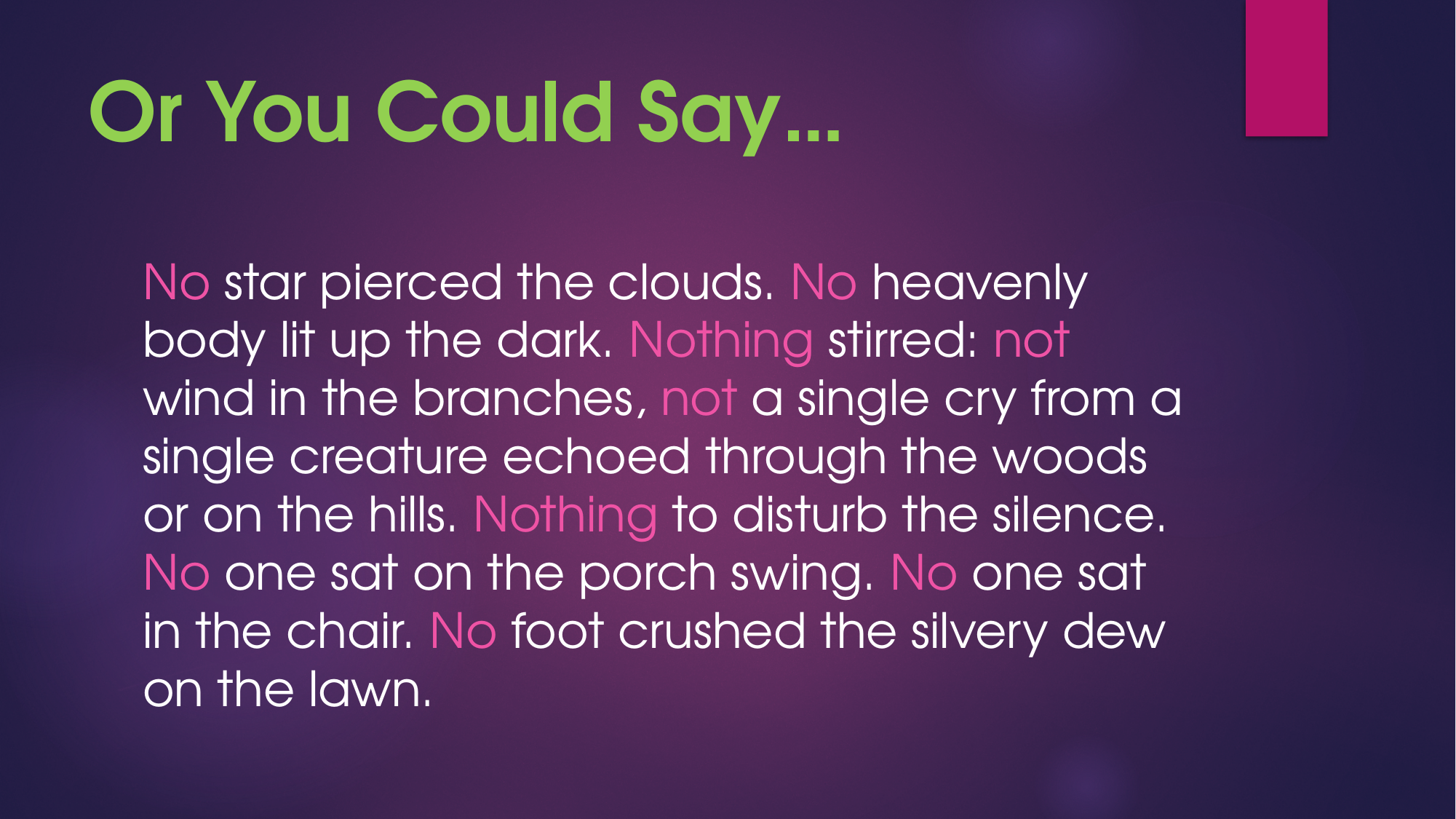

# Or You Could Say…
No star pierced the clouds. No heavenly body lit up the dark. Nothing stirred: not wind in the branches, not a single cry from a single creature echoed through the woods or on the hills. Nothing to disturb the silence. No one sat on the porch swing. No one sat in the chair. No foot crushed the silvery dew on the lawn.